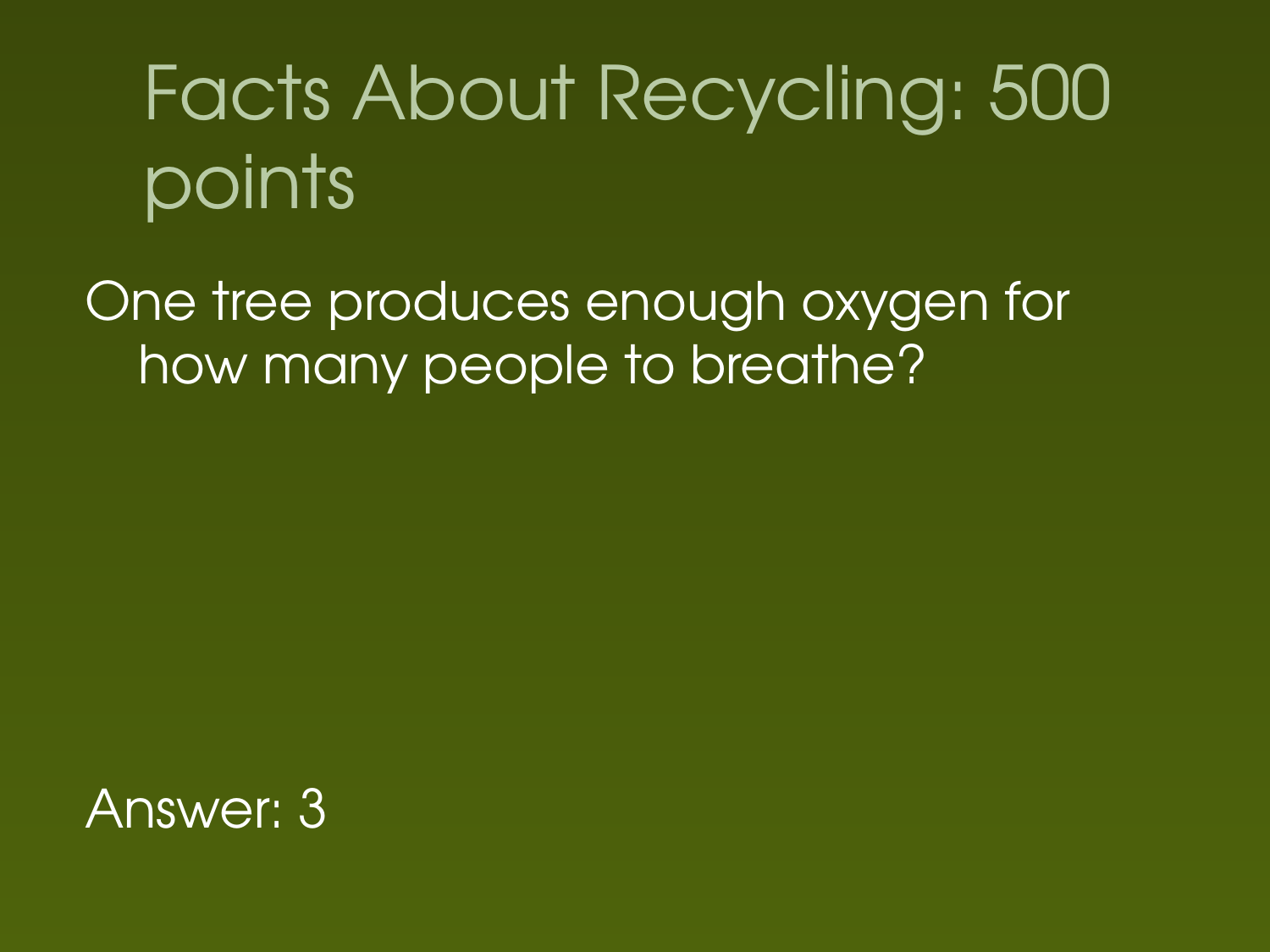

# Facts About Recycling: 500 points
One tree produces enough oxygen for how many people to breathe?

Answer: 3